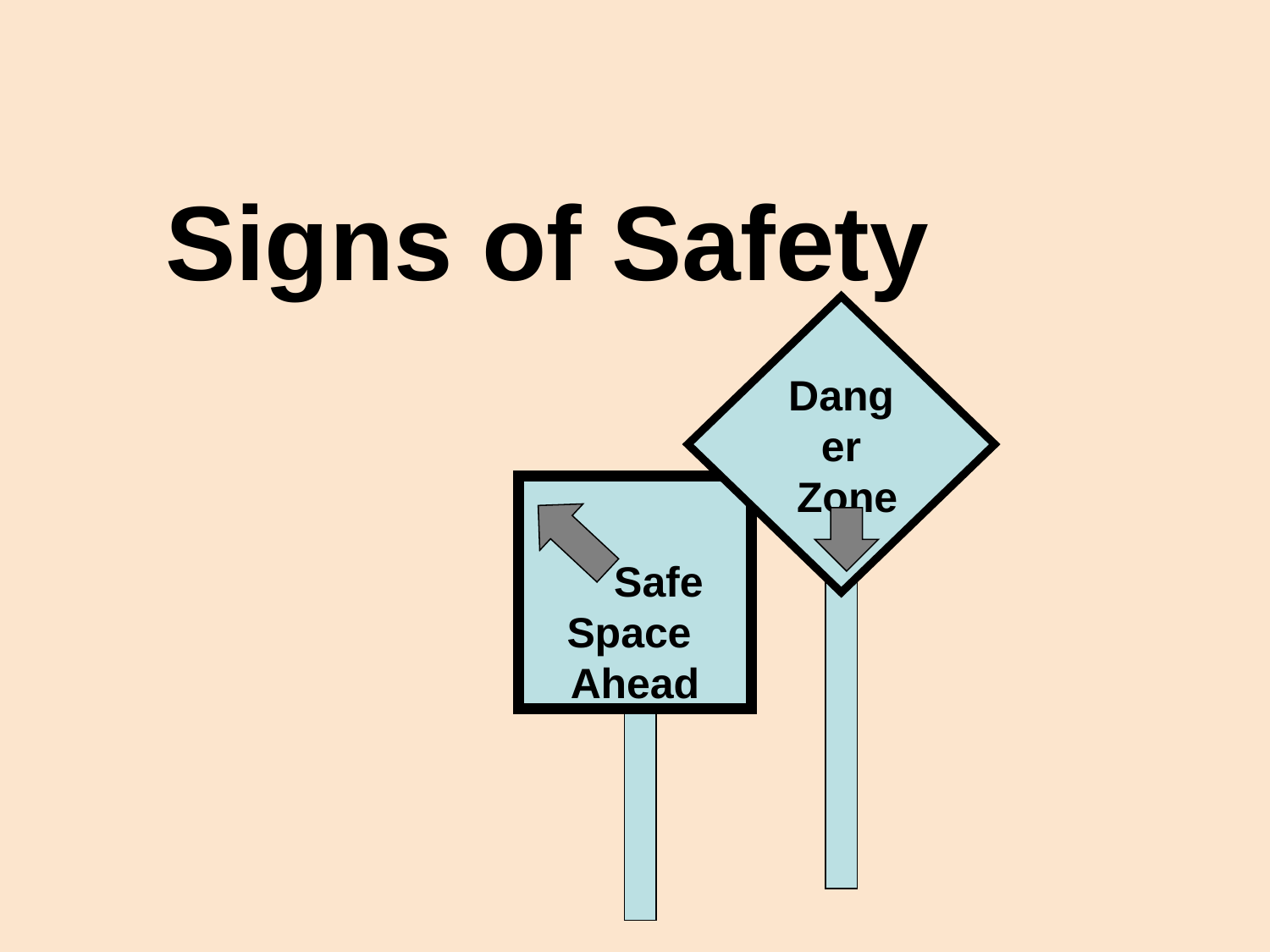

# Signs of Safety
Danger
 Zone

     Safe
Space
Ahead